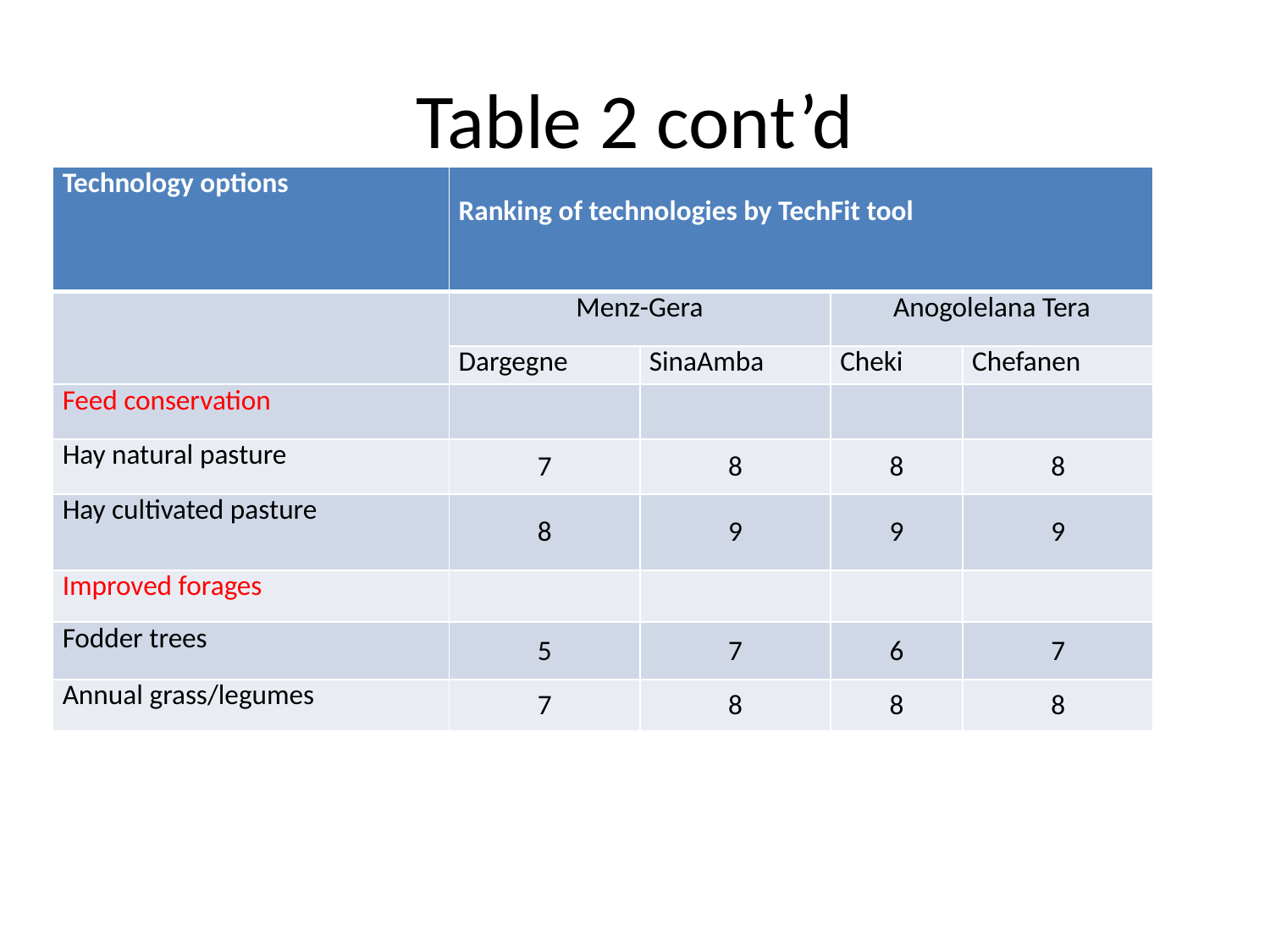

# Table 2 cont’d
| Technology options | Ranking of technologies by TechFit tool |  |  |  |
| --- | --- | --- | --- | --- |
|  | Menz-Gera |  | Anogolelana Tera |  |
|  | Dargegne | SinaAmba | Cheki | Chefanen |
| Feed conservation |  |  |  |  |
| Hay natural pasture | 7 | 8 | 8 | 8 |
| Hay cultivated pasture | 8 | 9 | 9 | 9 |
| Improved forages |  |  |  |  |
| Fodder trees | 5 | 7 | 6 | 7 |
| Annual grass/legumes | 7 | 8 | 8 | 8 |